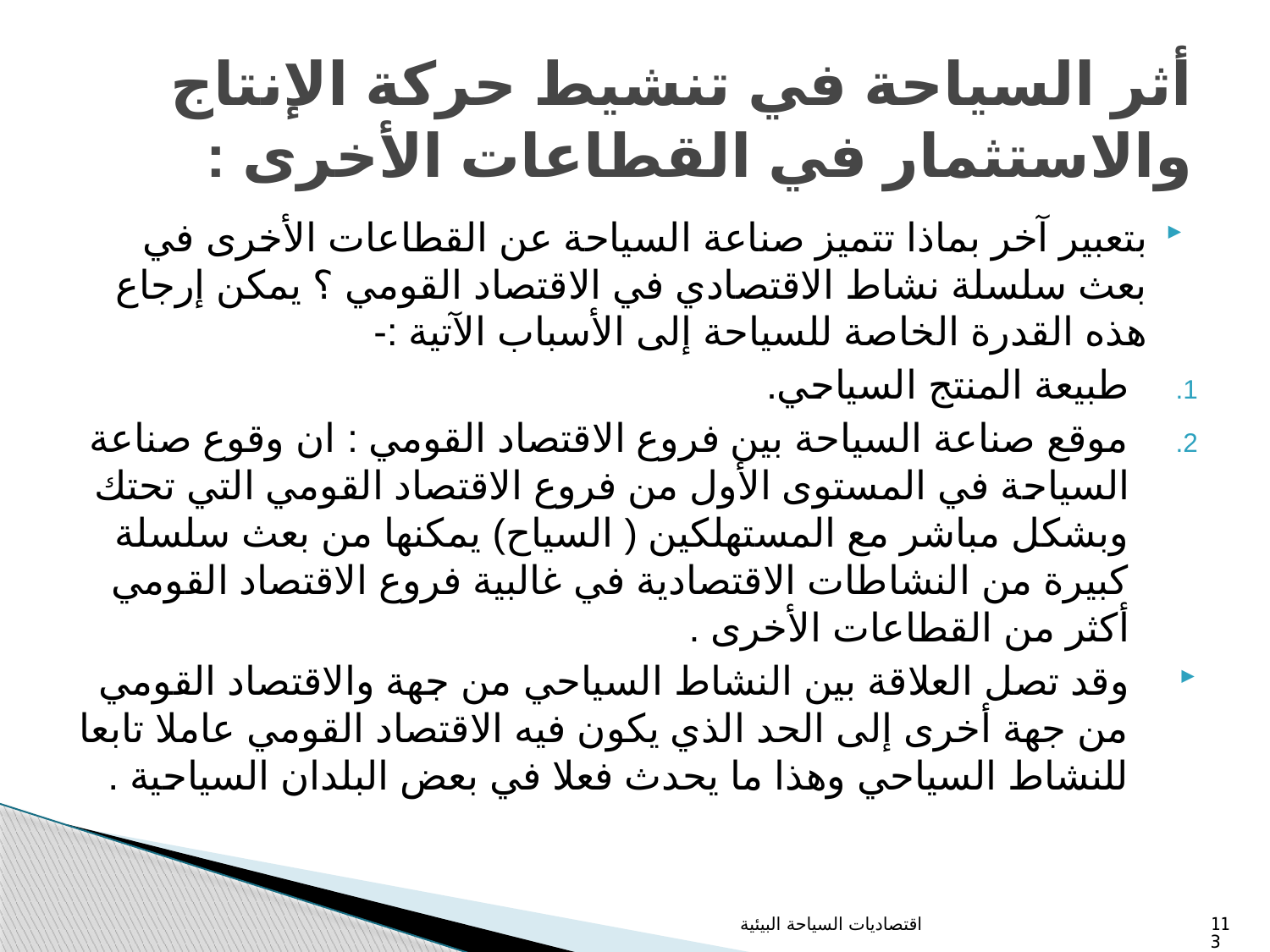

# أثر السياحة في تنشيط حركة الإنتاج والاستثمار في القطاعات الأخرى :
بتعبير آخر بماذا تتميز صناعة السياحة عن القطاعات الأخرى في بعث سلسلة نشاط الاقتصادي في الاقتصاد القومي ؟ يمكن إرجاع هذه القدرة الخاصة للسياحة إلى الأسباب الآتية :-
طبيعة المنتج السياحي.
موقع صناعة السياحة بين فروع الاقتصاد القومي : ان وقوع صناعة السياحة في المستوى الأول من فروع الاقتصاد القومي التي تحتك وبشكل مباشر مع المستهلكين ( السياح) يمكنها من بعث سلسلة كبيرة من النشاطات الاقتصادية في غالبية فروع الاقتصاد القومي أكثر من القطاعات الأخرى .
وقد تصل العلاقة بين النشاط السياحي من جهة والاقتصاد القومي من جهة أخرى إلى الحد الذي يكون فيه الاقتصاد القومي عاملا تابعا للنشاط السياحي وهذا ما يحدث فعلا في بعض البلدان السياحية .

اقتصاديات السياحة البيئية
113